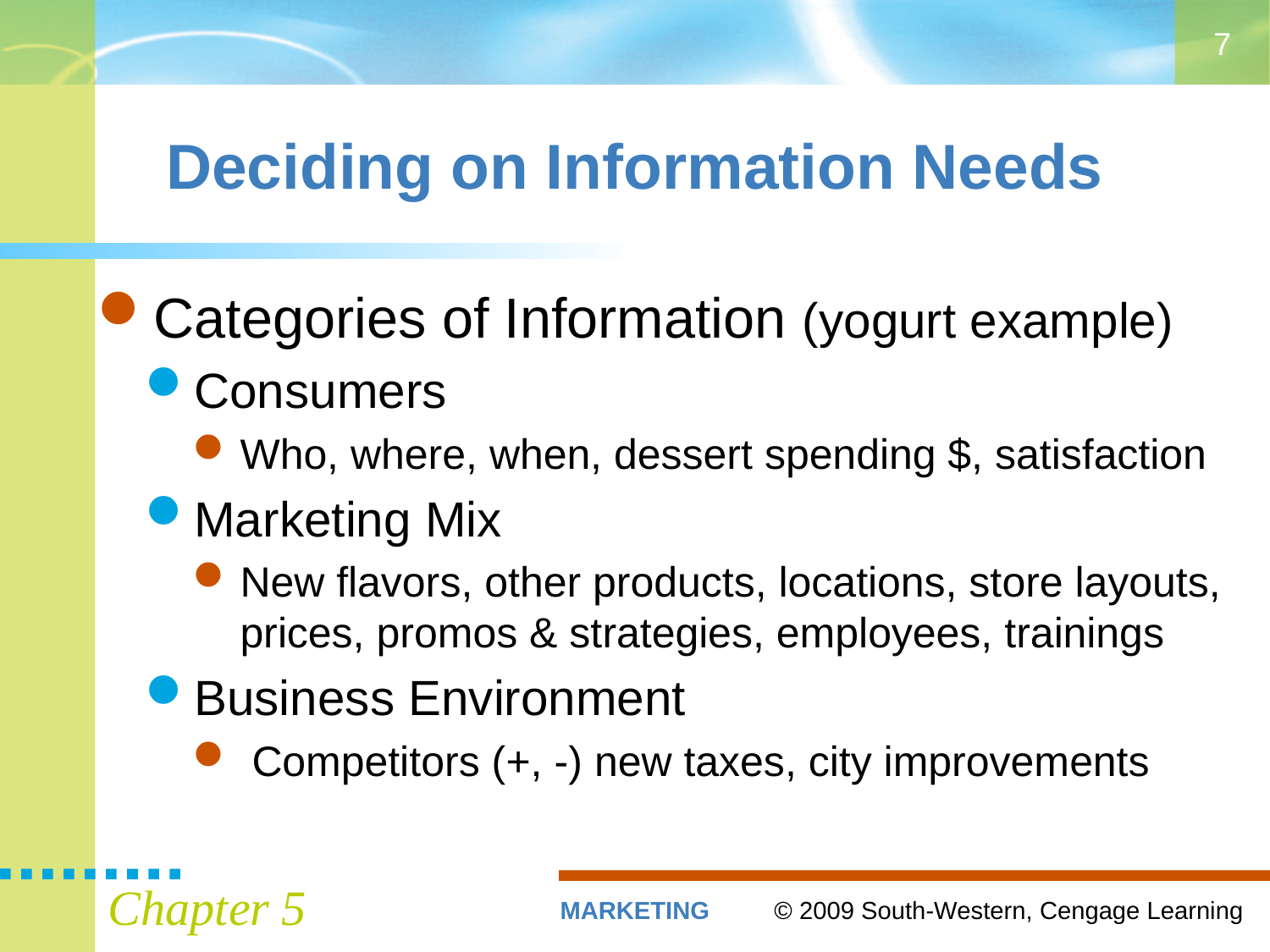

7
# Deciding on Information Needs
Categories of Information (yogurt example)
Consumers
Who, where, when, dessert spending $, satisfaction
Marketing Mix
New flavors, other products, locations, store layouts, prices, promos & strategies, employees, trainings
Business Environment
 Competitors (+, -) new taxes, city improvements

Chapter 5